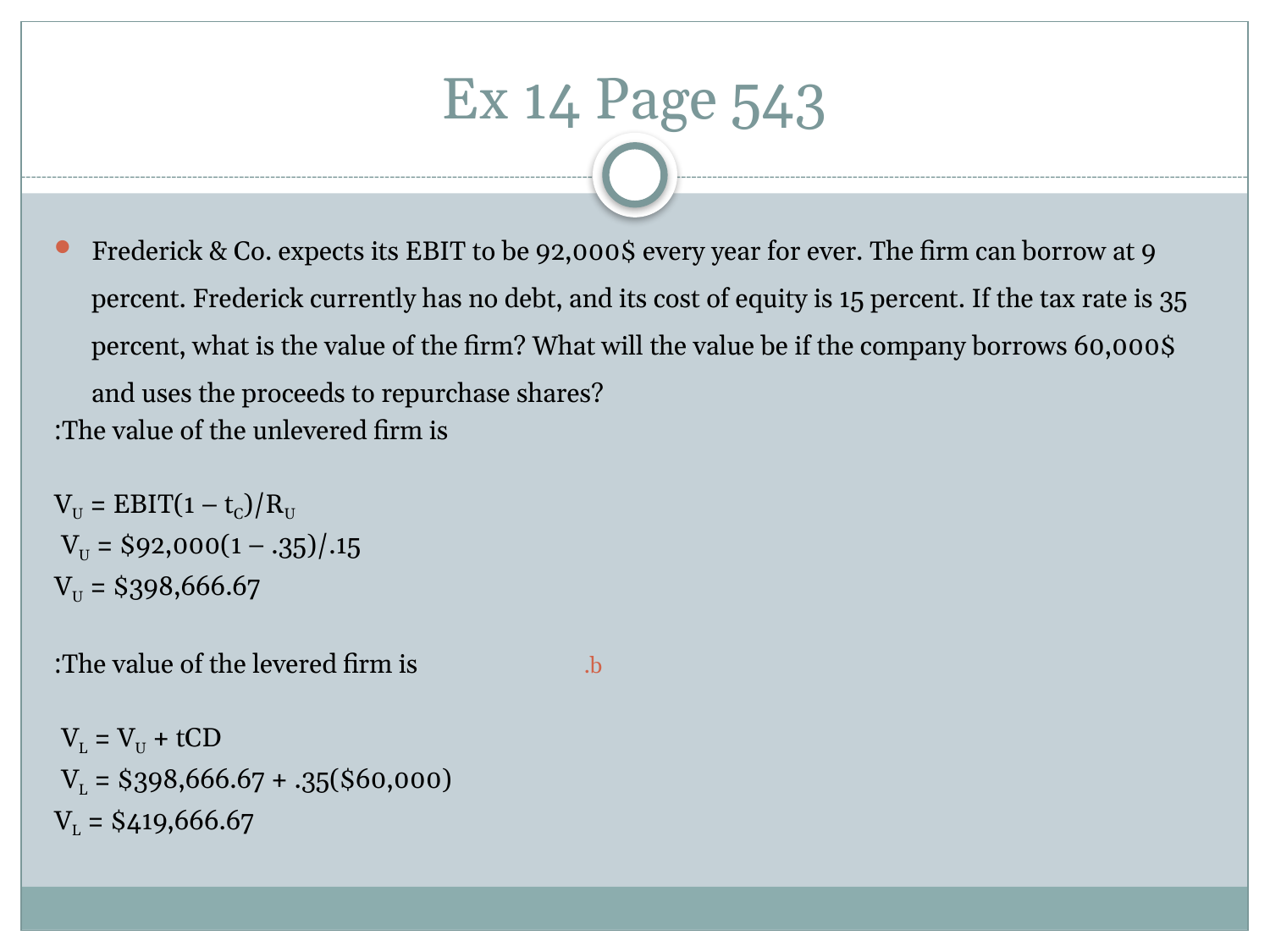

# Ex 14 Page 543
Frederick & Co. expects its EBIT to be 92,000$ every year for ever. The firm can borrow at 9 percent. Frederick currently has no debt, and its cost of equity is 15 percent. If the tax rate is 35 percent, what is the value of the firm? What will the value be if the company borrows 60,000$ and uses the proceeds to repurchase shares?
The value of the unlevered firm is:

	VU = EBIT(1 – tC)/RU
		VU = $92,000(1 – .35)/.15
		VU = $398,666.67

The value of the levered firm is:

                      VL = VU + tCD
                     VL = $398,666.67 + .35($60,000)
                     VL = $419,666.67